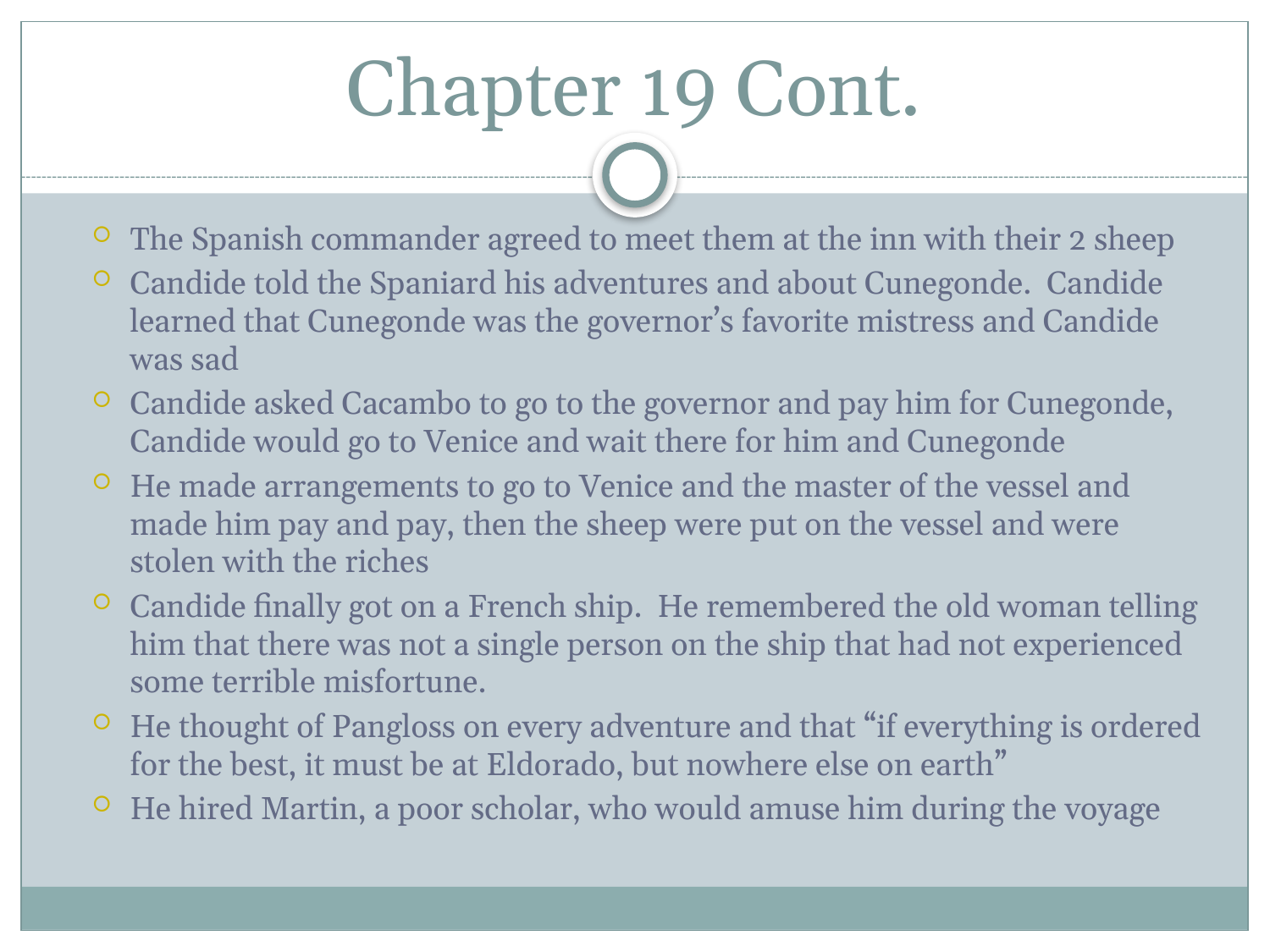

# Chapter 19 Cont.
The Spanish commander agreed to meet them at the inn with their 2 sheep
Candide told the Spaniard his adventures and about Cunegonde.  Candide learned that Cunegonde was the governor’s favorite mistress and Candide was sad
Candide asked Cacambo to go to the governor and pay him for Cunegonde, Candide would go to Venice and wait there for him and Cunegonde
He made arrangements to go to Venice and the master of the vessel and made him pay and pay, then the sheep were put on the vessel and were stolen with the riches
Candide finally got on a French ship.  He remembered the old woman telling him that there was not a single person on the ship that had not experienced some terrible misfortune.
He thought of Pangloss on every adventure and that “if everything is ordered for the best, it must be at Eldorado, but nowhere else on earth”
He hired Martin, a poor scholar, who would amuse him during the voyage